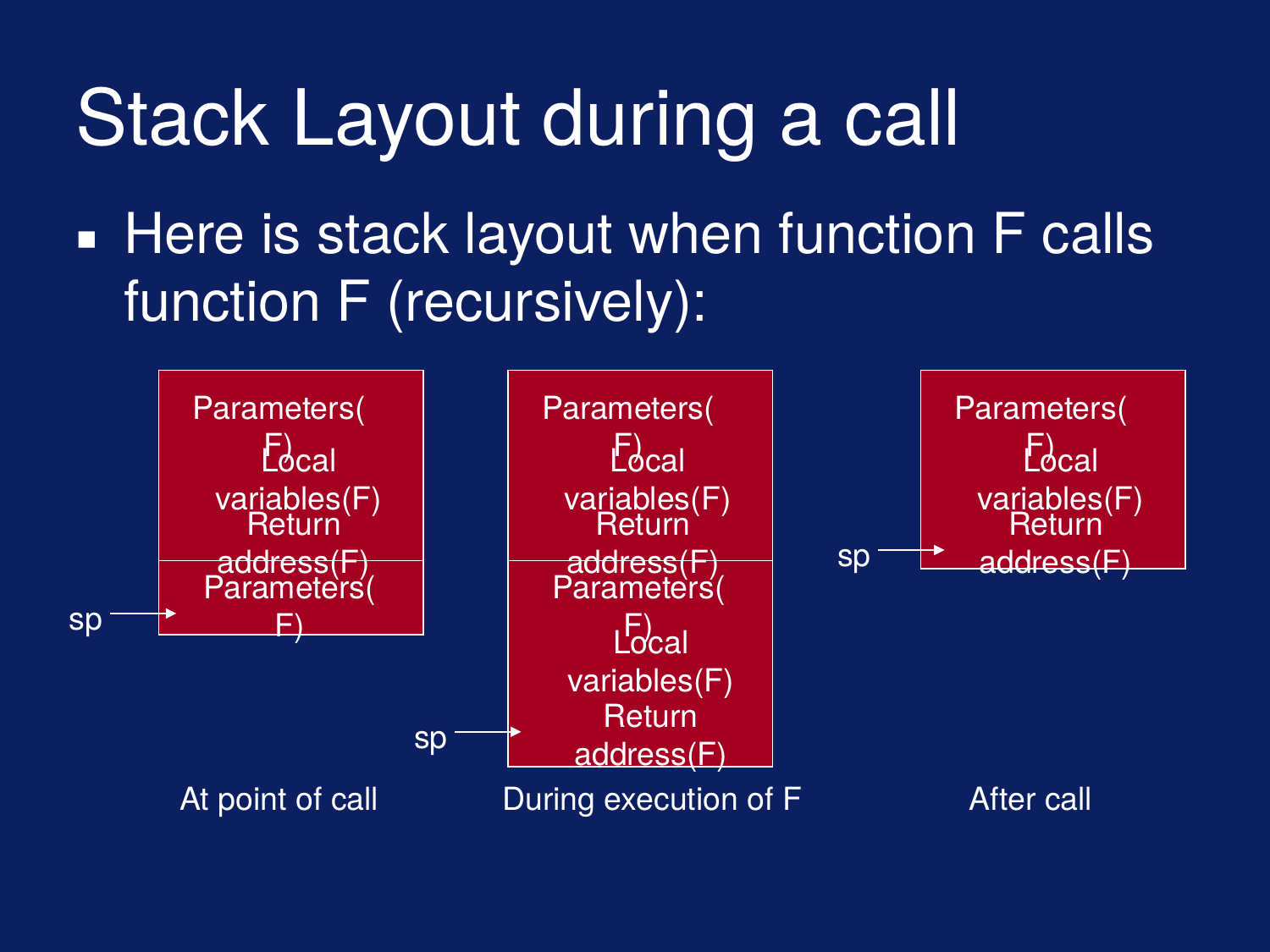

# Stack Layout during a call
Here is stack layout when function F calls function F (recursively):

Parameters(F)
Local variables(F)
Return address(F)
Parameters(F)

Parameters(F)
Local variables(F)
Return address(F)
Parameters(F)
Local variables(F)
Return address(F)

Parameters(F)
Local variables(F)
Return address(F)
sp
sp
sp
At point of call
During execution of F
After call